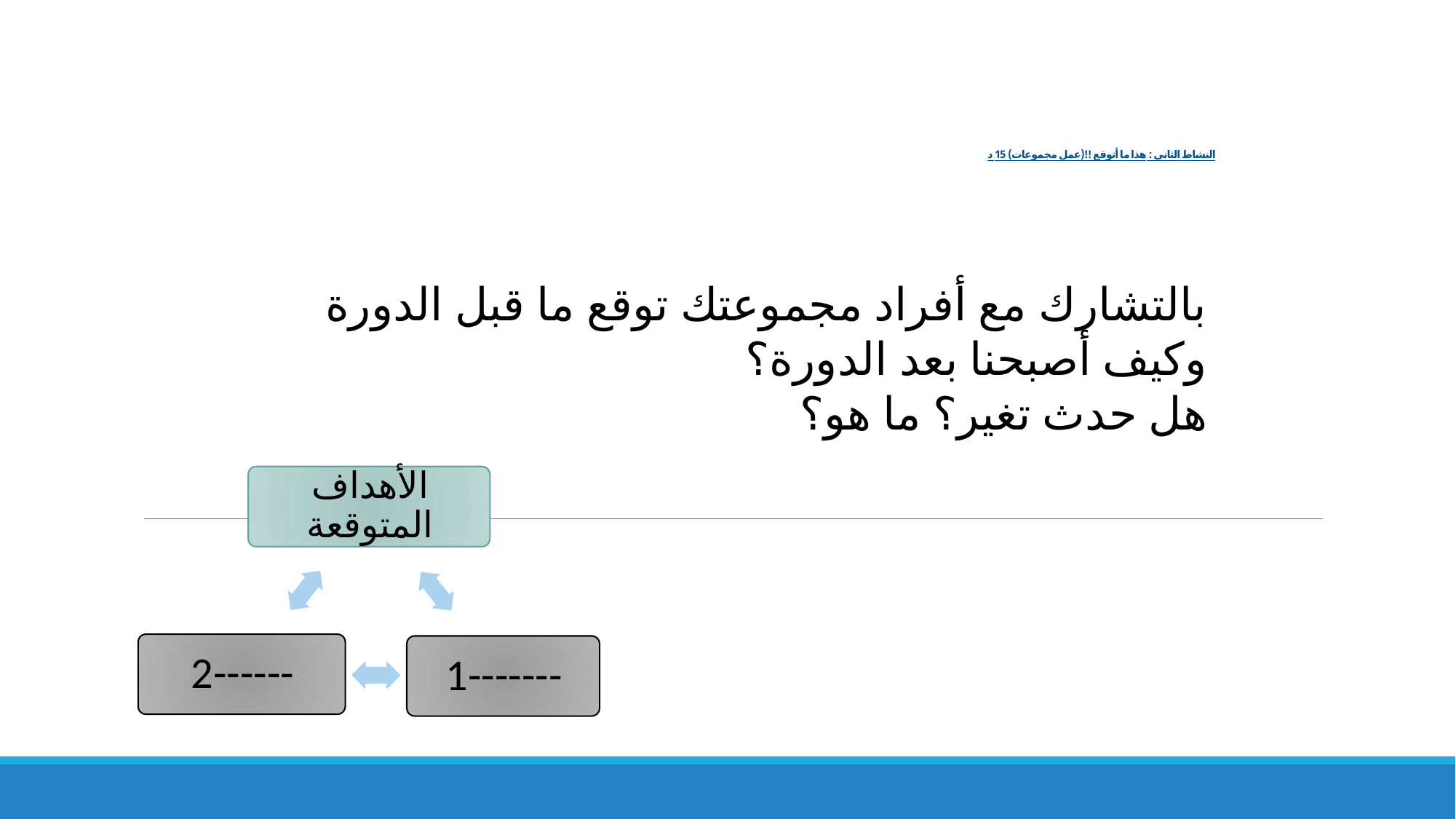

# النشاط الثاني : هذا ما أتوقع !!(عمل مجموعات) 15 د
بالتشارك مع أفراد مجموعتك توقع ما قبل الدورة وكيف أصبحنا بعد الدورة؟
هل حدث تغير؟ ما هو؟
الأهداف المتوقعة

1-------

2------